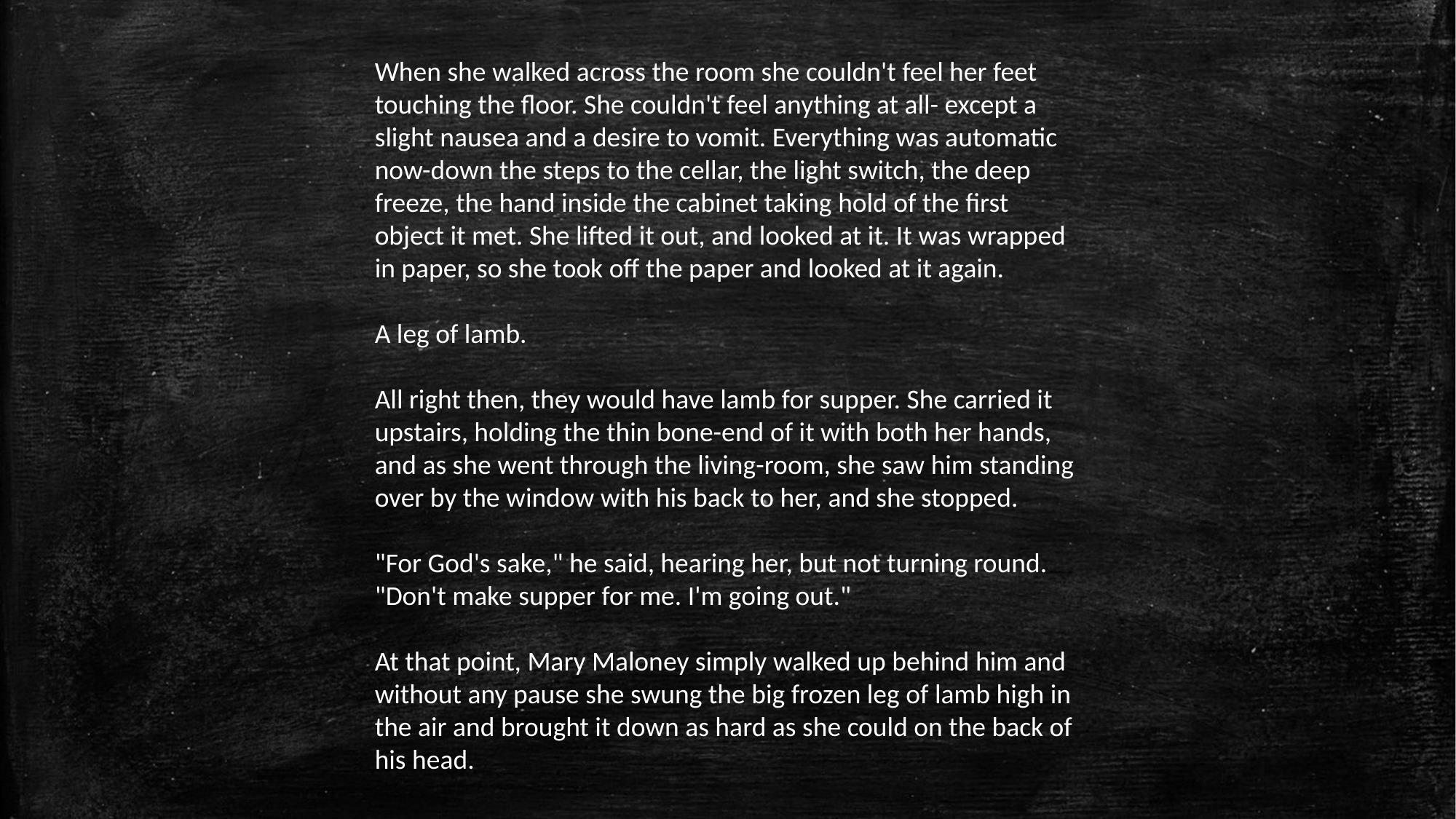

When she walked across the room she couldn't feel her feet touching the floor. She couldn't feel anything at all- except a slight nausea and a desire to vomit. Everything was automatic now-down the steps to the cellar, the light switch, the deep freeze, the hand inside the cabinet taking hold of the first object it met. She lifted it out, and looked at it. It was wrapped in paper, so she took off the paper and looked at it again.
A leg of lamb.
All right then, they would have lamb for supper. She carried it upstairs, holding the thin bone-end of it with both her hands, and as she went through the living-room, she saw him standing over by the window with his back to her, and she stopped.
"For God's sake," he said, hearing her, but not turning round. "Don't make supper for me. I'm going out."
At that point, Mary Maloney simply walked up behind him and without any pause she swung the big frozen leg of lamb high in the air and brought it down as hard as she could on the back of his head.